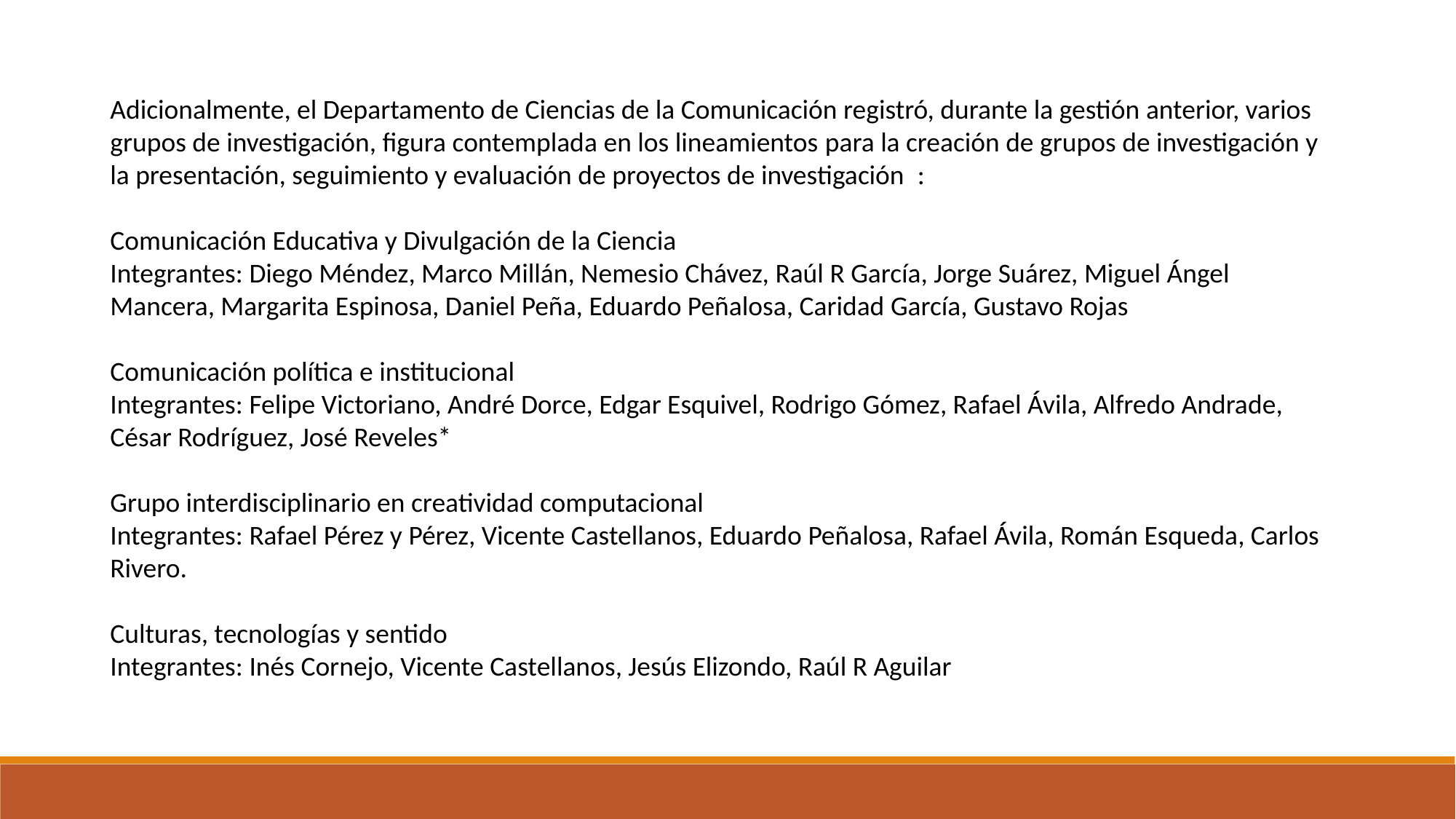

Adicionalmente, el Departamento de Ciencias de la Comunicación registró, durante la gestión anterior, varios grupos de investigación, figura contemplada en los lineamientos para la creación de grupos de investigación y la presentación, seguimiento y evaluación de proyectos de investigación  :

Comunicación Educativa y Divulgación de la Ciencia
Integrantes: Diego Méndez, Marco Millán, Nemesio Chávez, Raúl R García, Jorge Suárez, Miguel Ángel Mancera, Margarita Espinosa, Daniel Peña, Eduardo Peñalosa, Caridad García, Gustavo Rojas

Comunicación política e institucional
Integrantes: Felipe Victoriano, André Dorce, Edgar Esquivel, Rodrigo Gómez, Rafael Ávila, Alfredo Andrade, César Rodríguez, José Reveles*

Grupo interdisciplinario en creatividad computacional
Integrantes: Rafael Pérez y Pérez, Vicente Castellanos, Eduardo Peñalosa, Rafael Ávila, Román Esqueda, Carlos Rivero.

Culturas, tecnologías y sentido
Integrantes: Inés Cornejo, Vicente Castellanos, Jesús Elizondo, Raúl R Aguilar